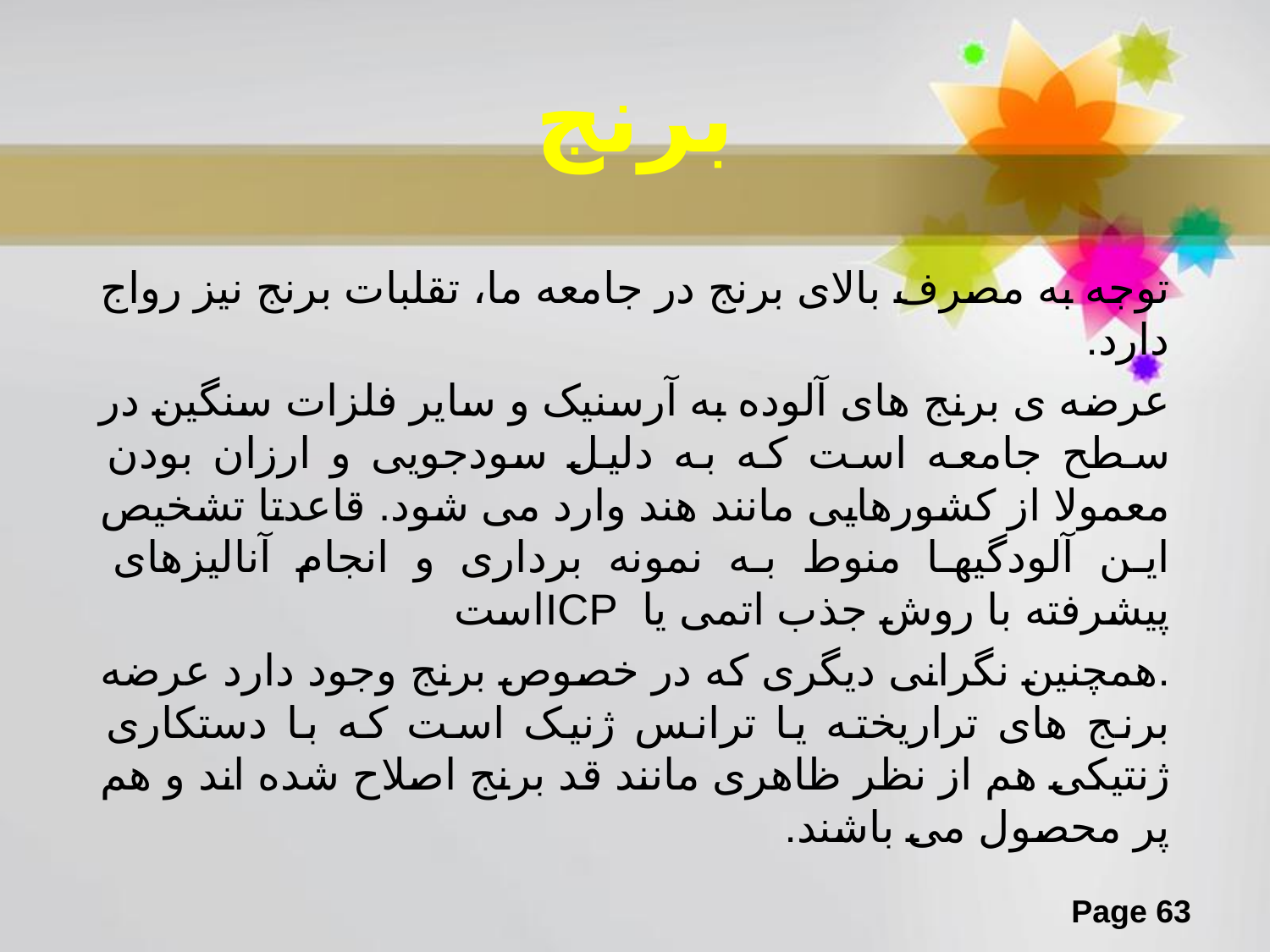

# برنج
توجه به مصرف بالای برنج در جامعه ما، تقلبات برنج نیز رواج دارد.
عرضه ی برنج های آلوده به آرسنیک و سایر فلزات سنگین در سطح جامعه است که به دلیل سودجویی و ارزان بودن معمولا از کشورهایی مانند هند وارد می شود. قاعدتا تشخیص این آلودگیها منوط به نمونه برداری و انجام آنالیزهای پیشرفته با روش جذب اتمی یا  ICPاست
.همچنین نگرانی دیگری که در خصوص برنج وجود دارد عرضه برنج های تراریخته یا ترانس ژنیک است که با دستکاری ژنتیکی هم از نظر ظاهری مانند قد برنج اصلاح شده اند و هم پر محصول می باشند.